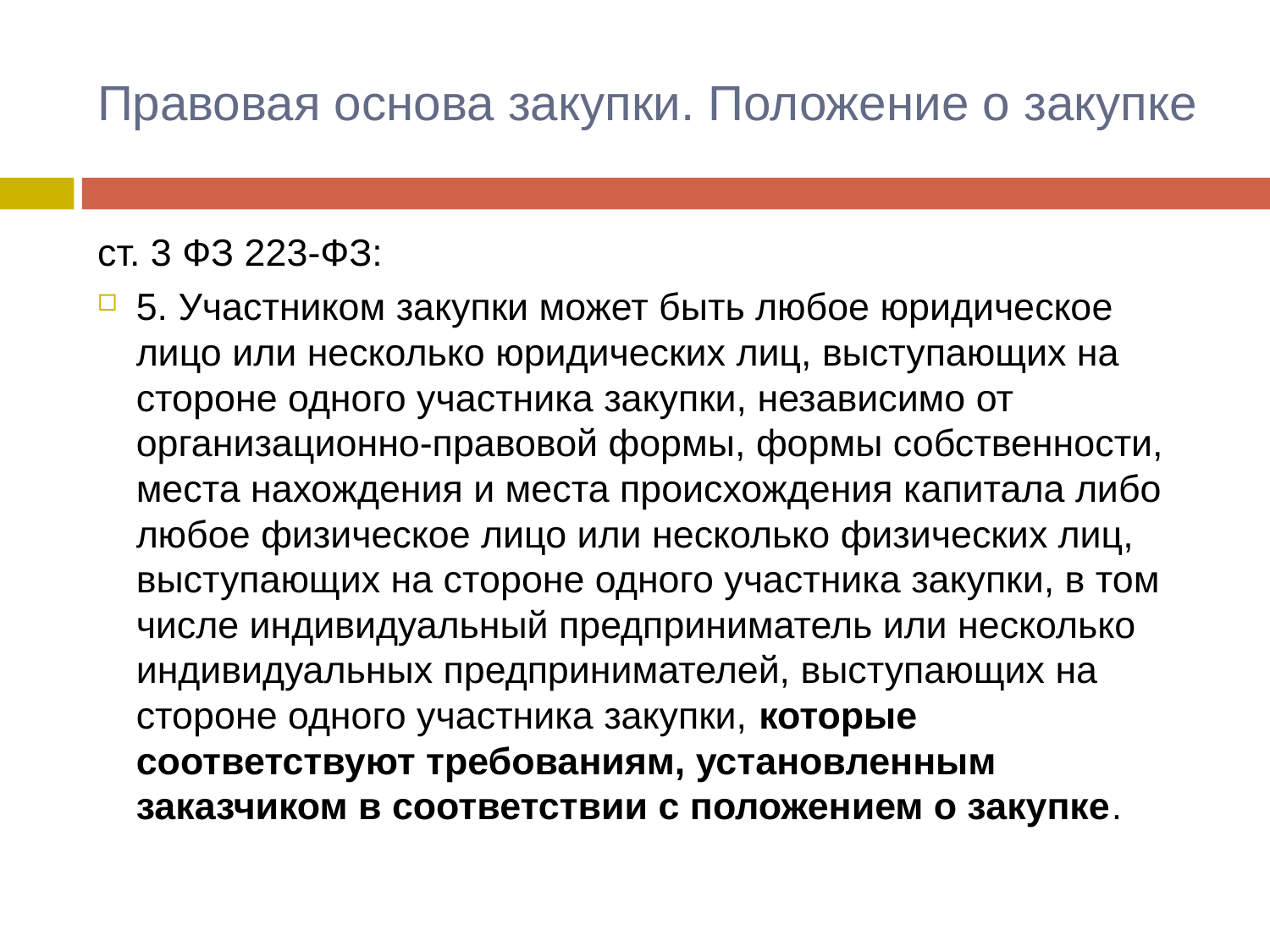

# Правовая основа закупки. Положение о закупке
ст. 3 ФЗ 223-ФЗ:
5. Участником закупки может быть любое юридическое лицо или несколько юридических лиц, выступающих на стороне одного участника закупки, независимо от организационно-правовой формы, формы собственности, места нахождения и места происхождения капитала либо любое физическое лицо или несколько физических лиц, выступающих на стороне одного участника закупки, в том числе индивидуальный предприниматель или несколько индивидуальных предпринимателей, выступающих на стороне одного участника закупки, которые соответствуют требованиям, установленным заказчиком в соответствии с положением о закупке.